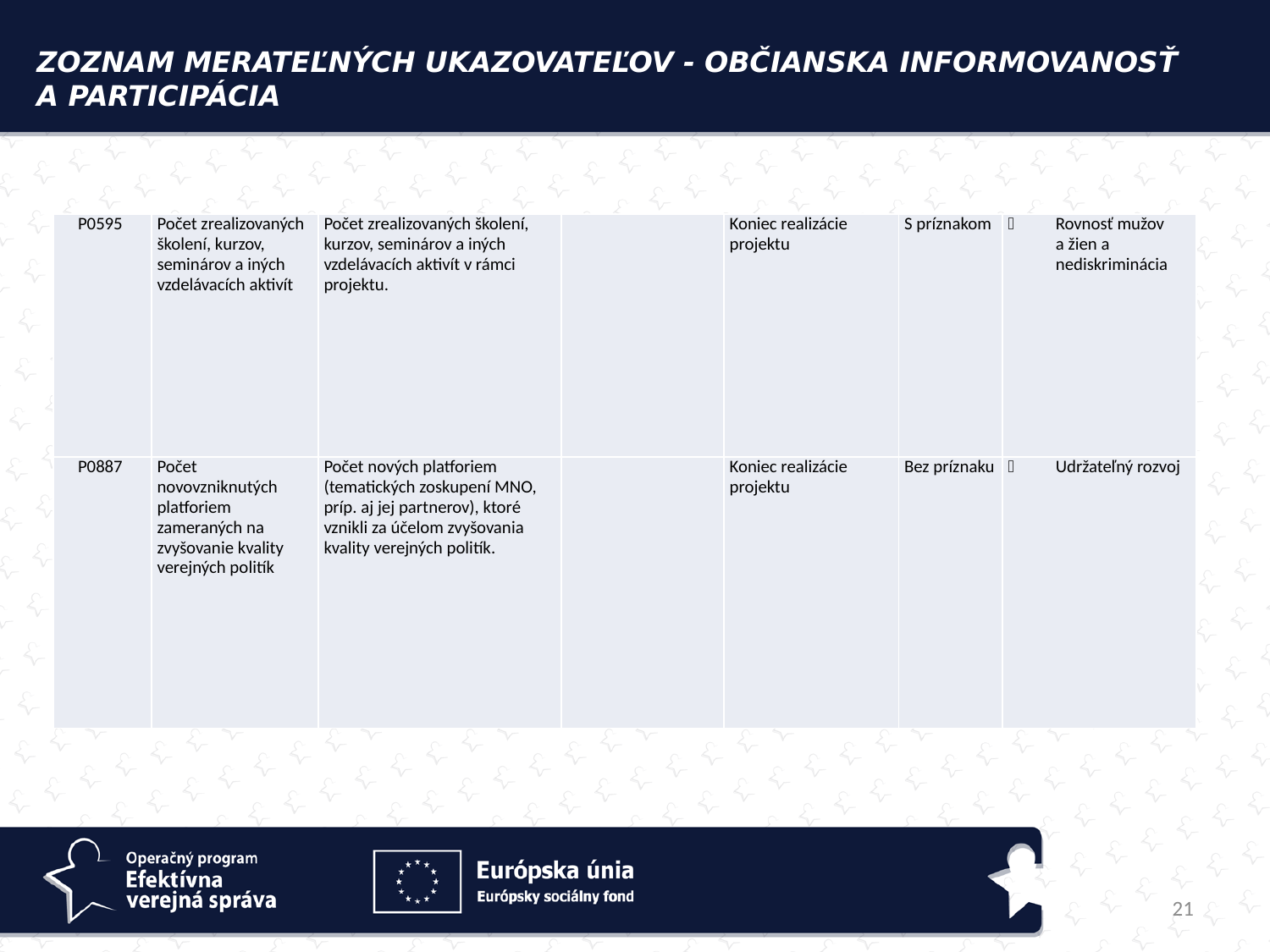

Zoznam merateľných ukazovateľov - Občianska informovanosť a participácia
| P0595 | Počet zrealizovaných školení, kurzov, seminárov a iných vzdelávacích aktivít | Počet zrealizovaných školení, kurzov, seminárov a iných vzdelávacích aktivít v rámci projektu. |  | Koniec realizácie projektu | S príznakom | Rovnosť mužov a žien a nediskriminácia |
| --- | --- | --- | --- | --- | --- | --- |
| P0887 | Počet novovzniknutých platforiem zameraných na zvyšovanie kvality verejných politík | Počet nových platforiem (tematických zoskupení MNO, príp. aj jej partnerov), ktoré vznikli za účelom zvyšovania kvality verejných politík. |  | Koniec realizácie projektu | Bez príznaku | Udržateľný rozvoj |

21